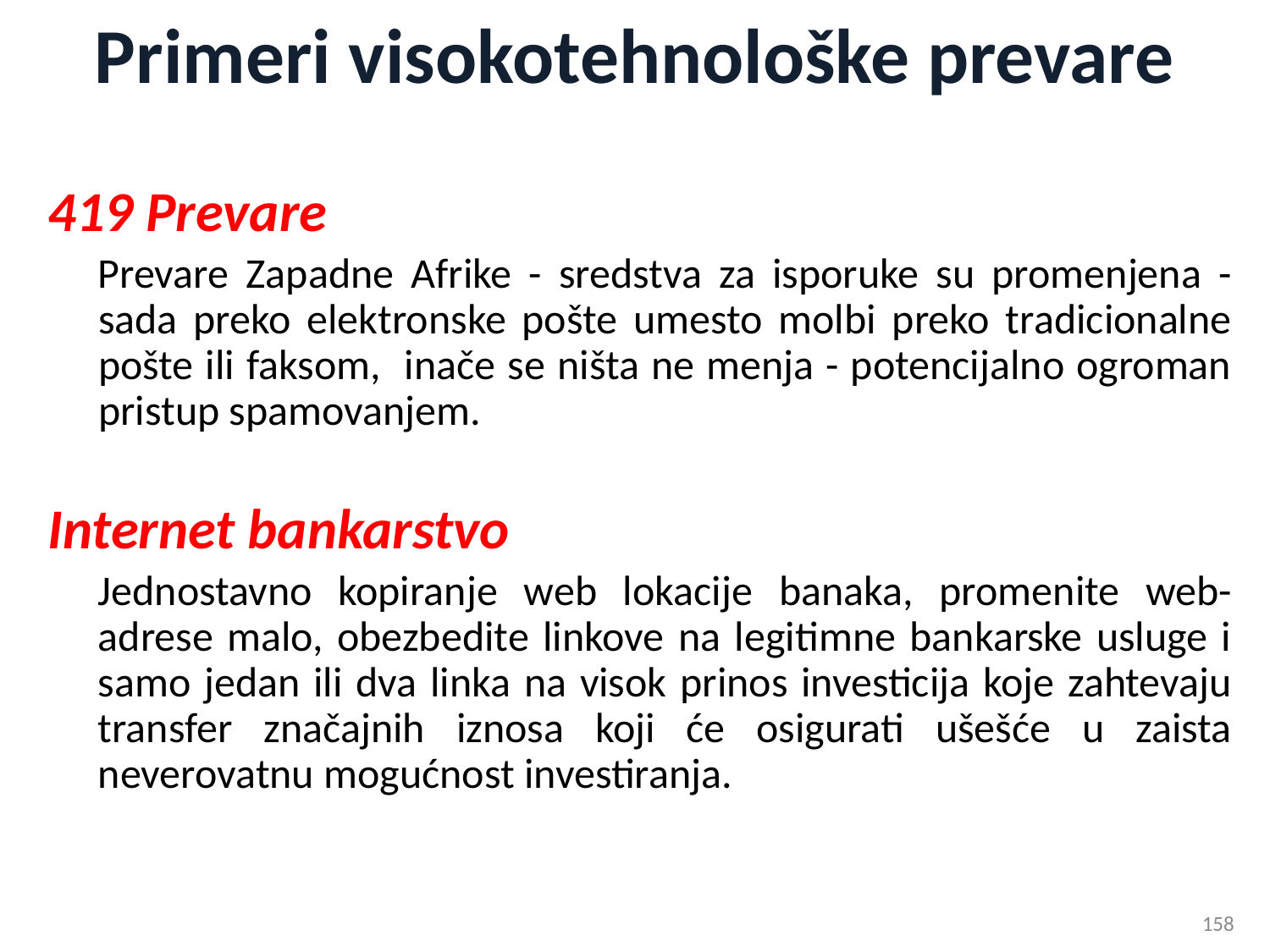

# Primeri visokotehnološke prevare
419 Prevare
Prevare Zapadne Afrike - sredstva za isporuke su promenjena - sada preko elektronske pošte umesto molbi preko tradicionalne pošte ili faksom,  inače se ništa ne menja - potencijalno ogroman pristup spamovanjem.

Internet bankarstvo
Jednostavno kopiranje web lokacije banaka, promenite web-adrese malo, obezbedite linkove na legitimne bankarske usluge i samo jedan ili dva linka na visok prinos investicija koje zahtevaju transfer značajnih iznosa koji će osigurati ušešće u zaista neverovatnu mogućnost investiranja.

158